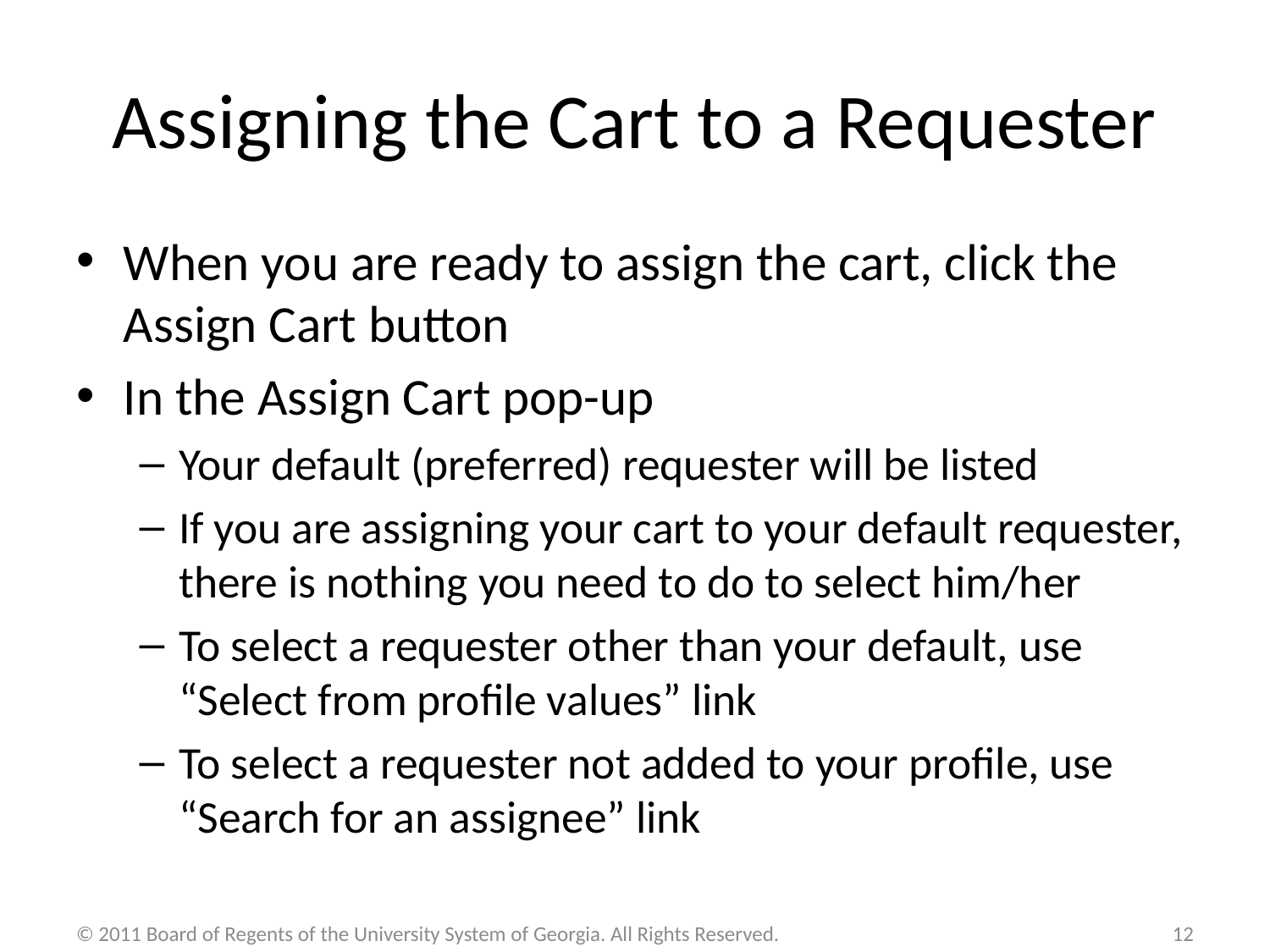

# Assigning the Cart to a Requester
When you are ready to assign the cart, click the Assign Cart button
In the Assign Cart pop-up
Your default (preferred) requester will be listed
If you are assigning your cart to your default requester, there is nothing you need to do to select him/her
To select a requester other than your default, use “Select from profile values” link
To select a requester not added to your profile, use “Search for an assignee” link
© 2011 Board of Regents of the University System of Georgia. All Rights Reserved.
12